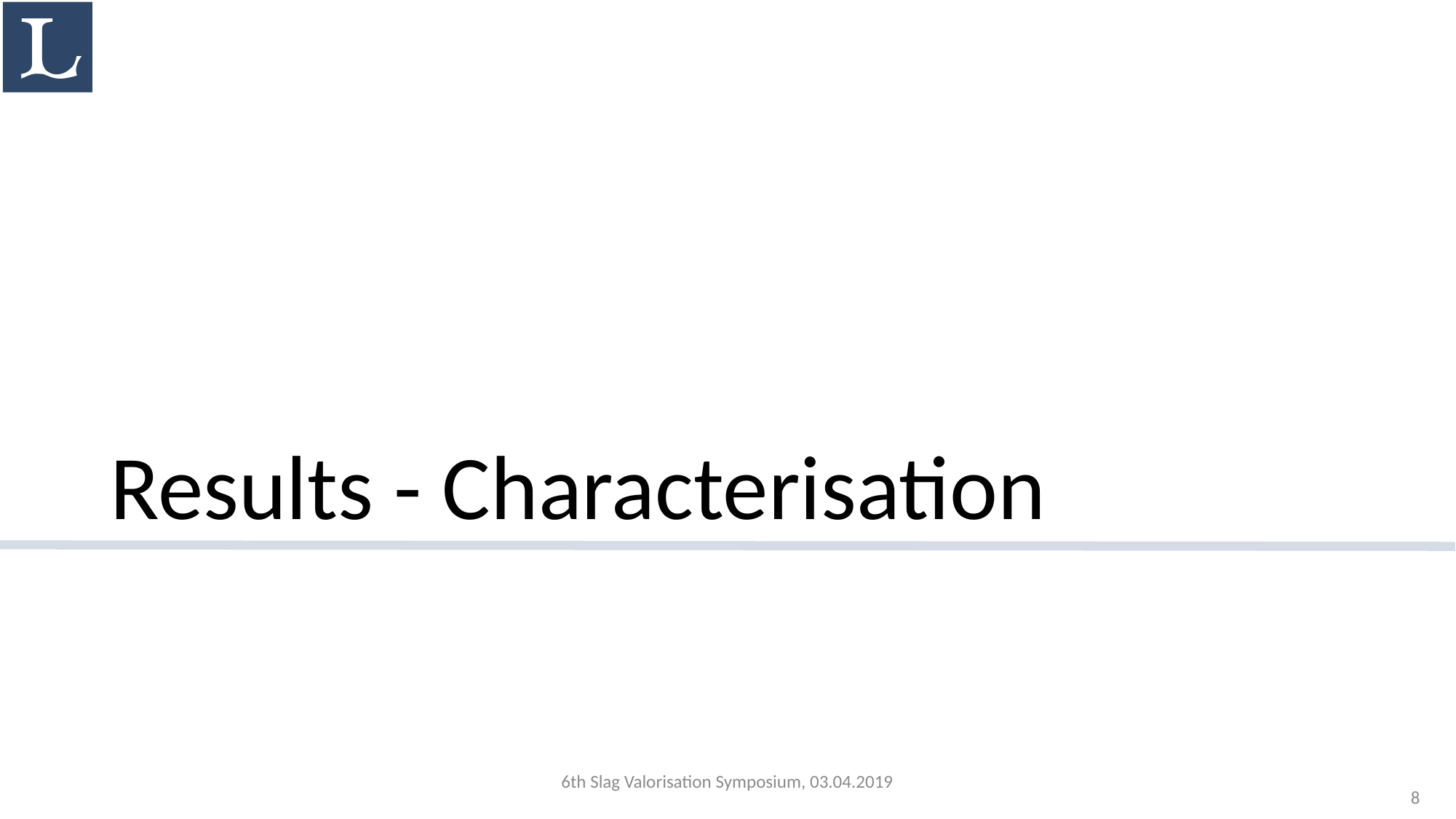

# Results - Characterisation
6th Slag Valorisation Symposium, 03.04.2019
8